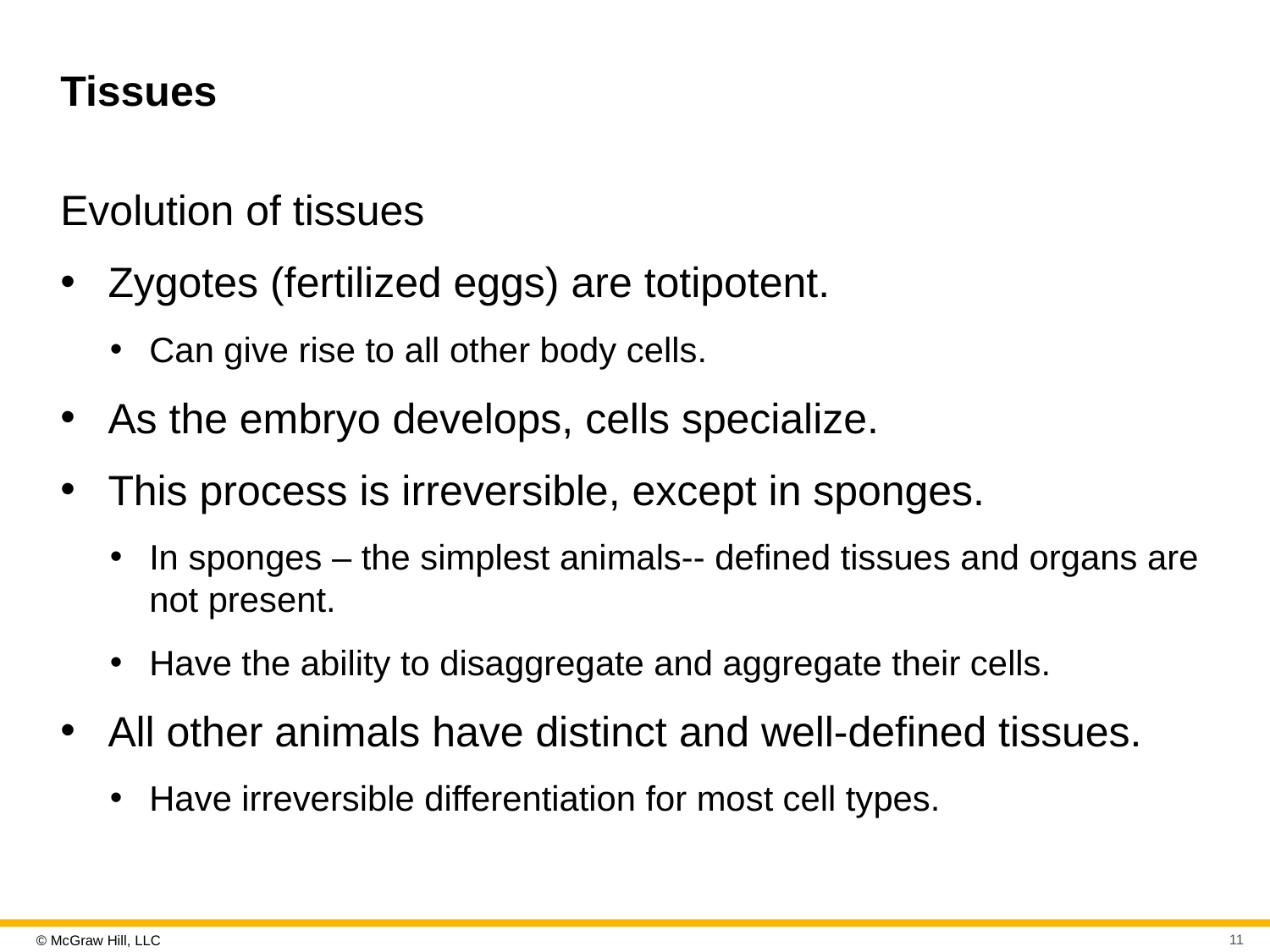

# Tissues
Evolution of tissues
Zygotes (fertilized eggs) are totipotent.
Can give rise to all other body cells.
As the embryo develops, cells specialize.
This process is irreversible, except in sponges.
In sponges – the simplest animals-- defined tissues and organs are not present.
Have the ability to disaggregate and aggregate their cells.
All other animals have distinct and well-defined tissues.
Have irreversible differentiation for most cell types.
11